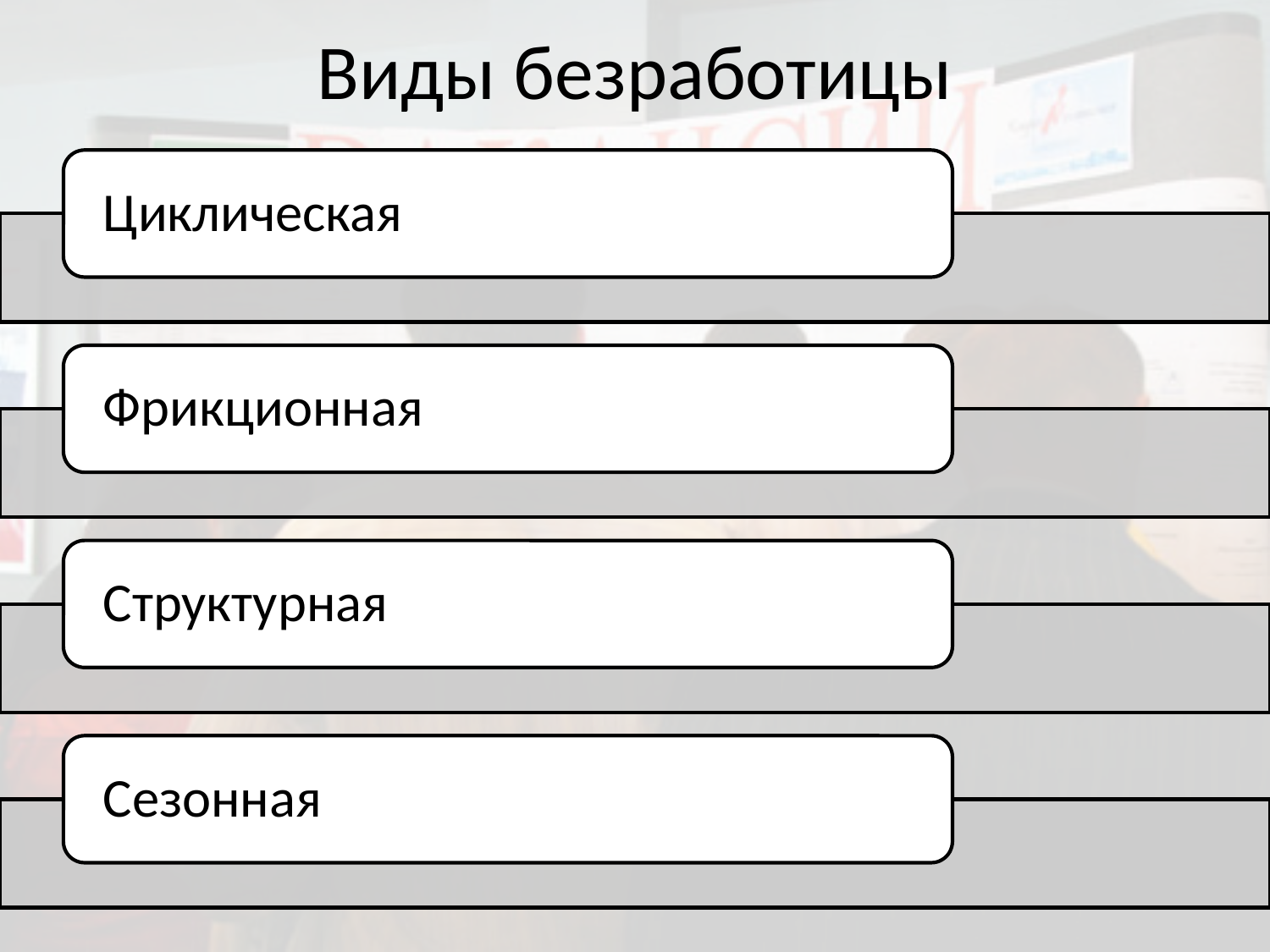

# Виды безработицы
Циклическая
Фрикционная
Структурная
Сезонная